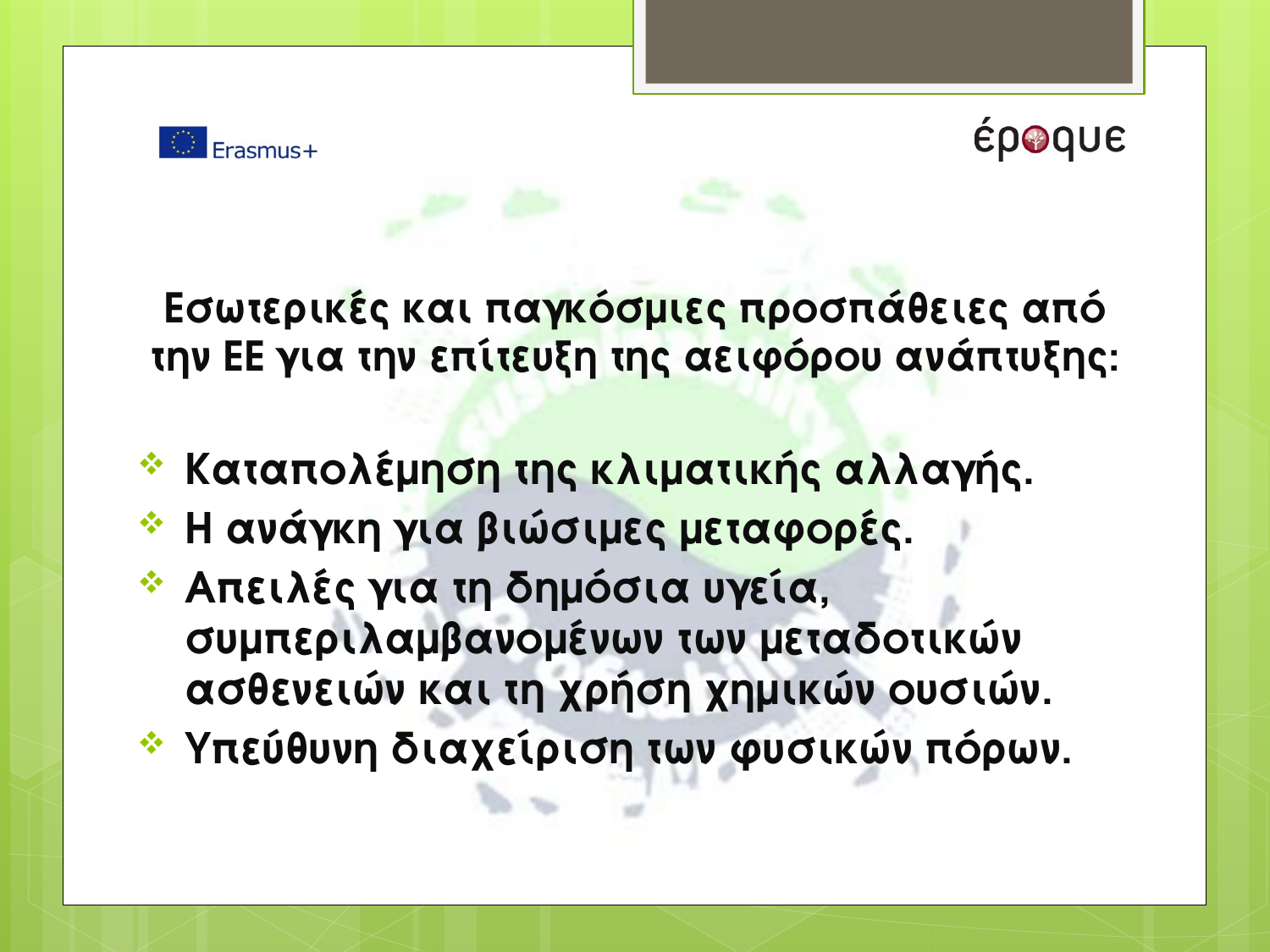

# Εσωτερικές και παγκόσμιες προσπάθειες από την ΕΕ για την επίτευξη της αειφόρου ανάπτυξης:
Καταπολέμηση της κλιματικής αλλαγής.
Η ανάγκη για βιώσιμες μεταφορές.
Απειλές για τη δημόσια υγεία, συμπεριλαμβανομένων των μεταδοτικών ασθενειών και τη χρήση χημικών ουσιών.
Υπεύθυνη διαχείριση των φυσικών πόρων.